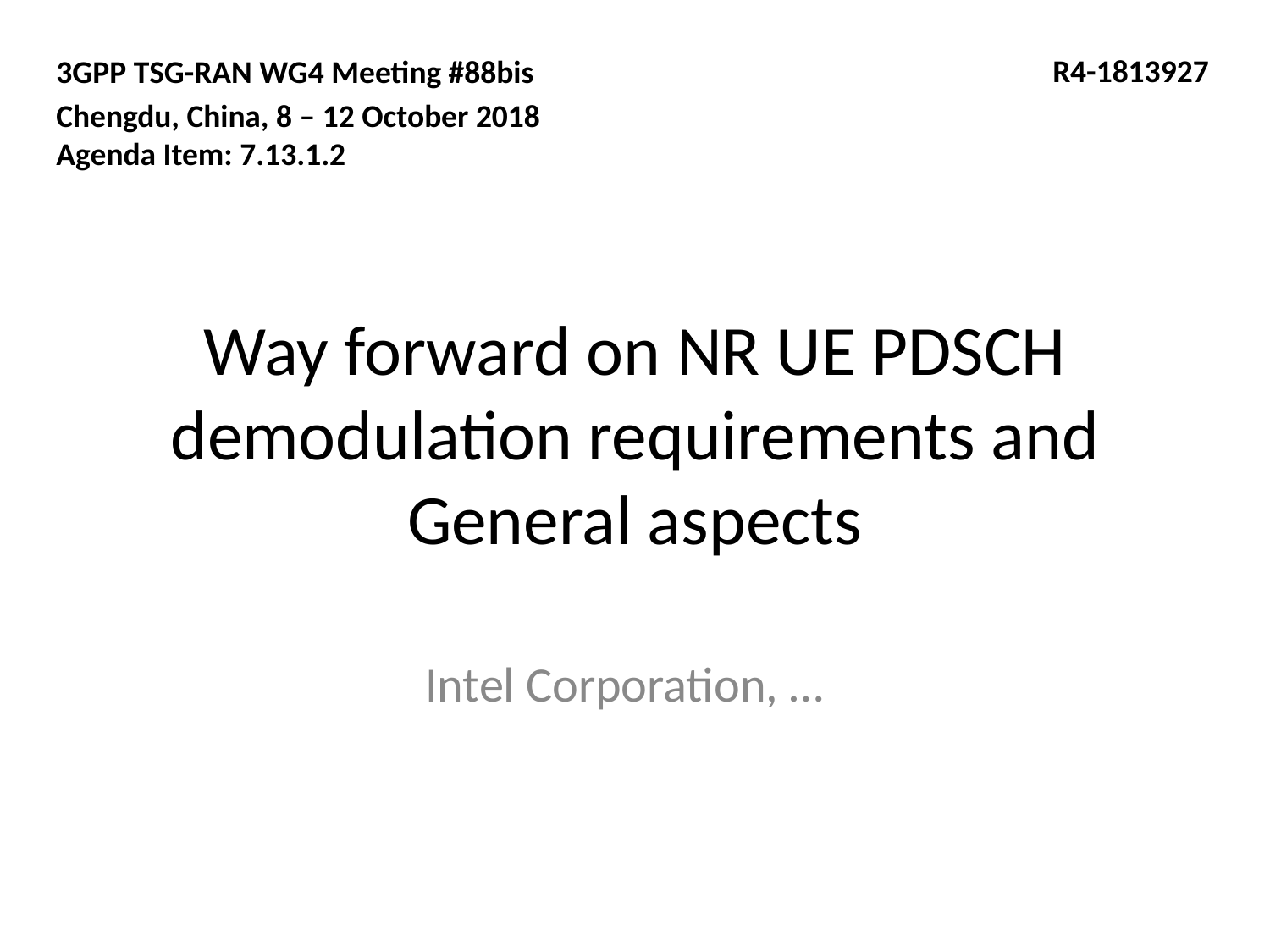

3GPP TSG-RAN WG4 Meeting #88bis
Chengdu, China, 8 – 12 October 2018
Agenda Item: 7.13.1.2
R4-1813927
# Way forward on NR UE PDSCH demodulation requirements and General aspects
Intel Corporation, …